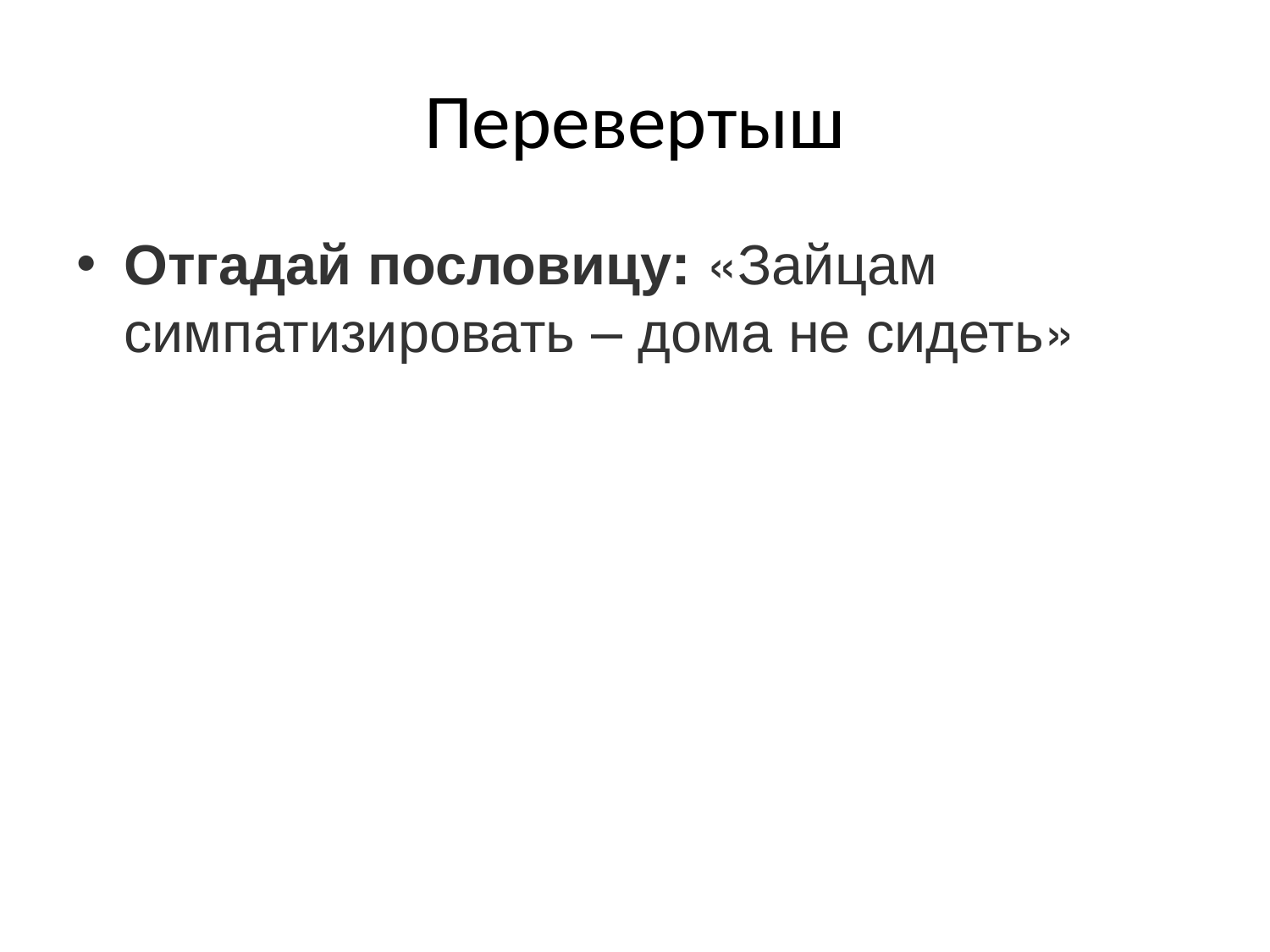

# Перевертыш
Отгадай пословицу: «Зайцам симпатизировать – дома не сидеть»